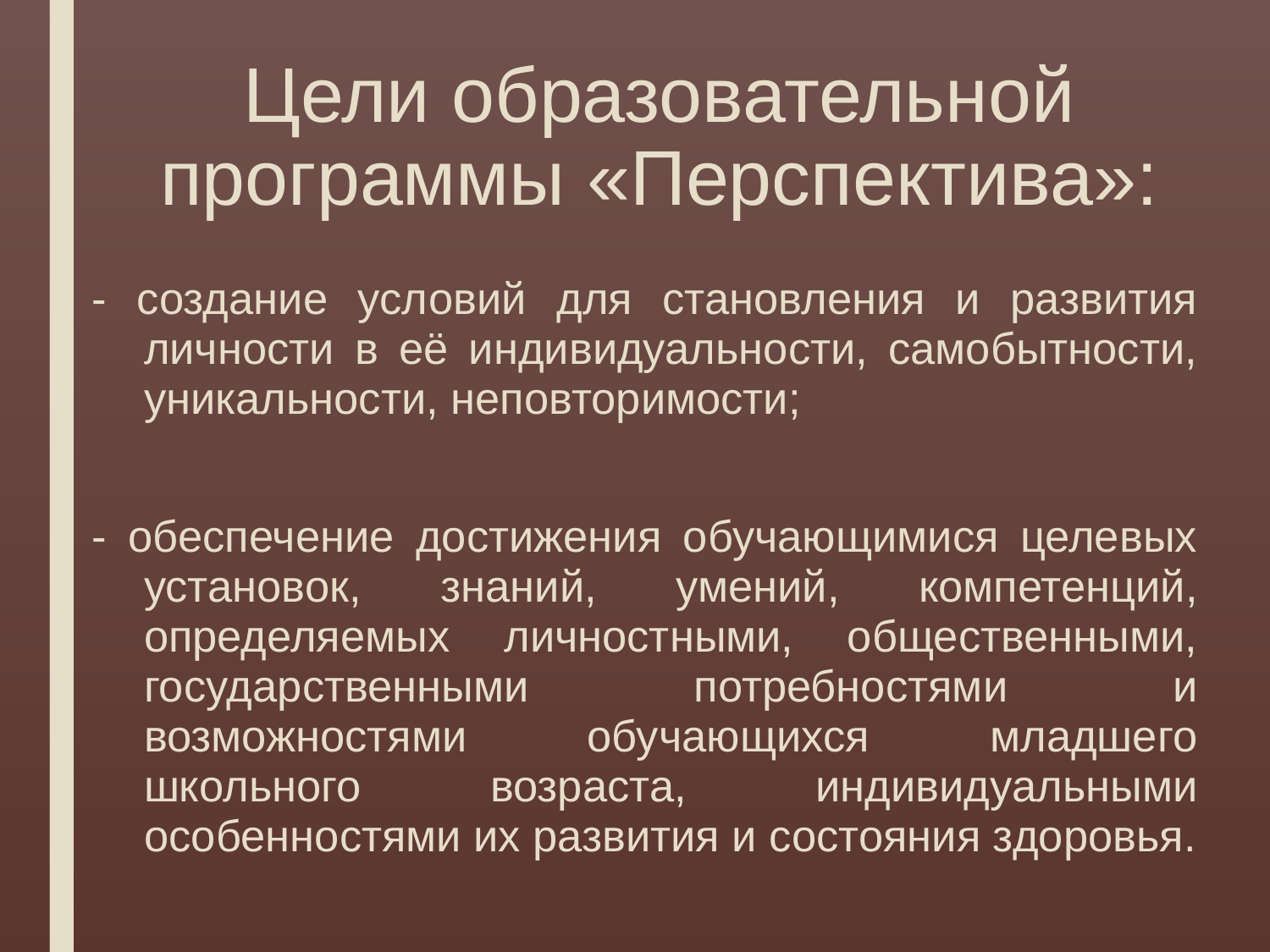

# Цели образовательной программы «Перспектива»:
- создание условий для становления и развития личности в её индивидуальности, самобытности, уникальности, неповторимости;

- обеспечение достижения обучающимися целевых установок, знаний, умений, компетенций, определяемых личностными, общественными, государственными потребностями и возможностями обучающихся младшего школьного возраста, индивидуальными особенностями их развития и состояния здоровья.